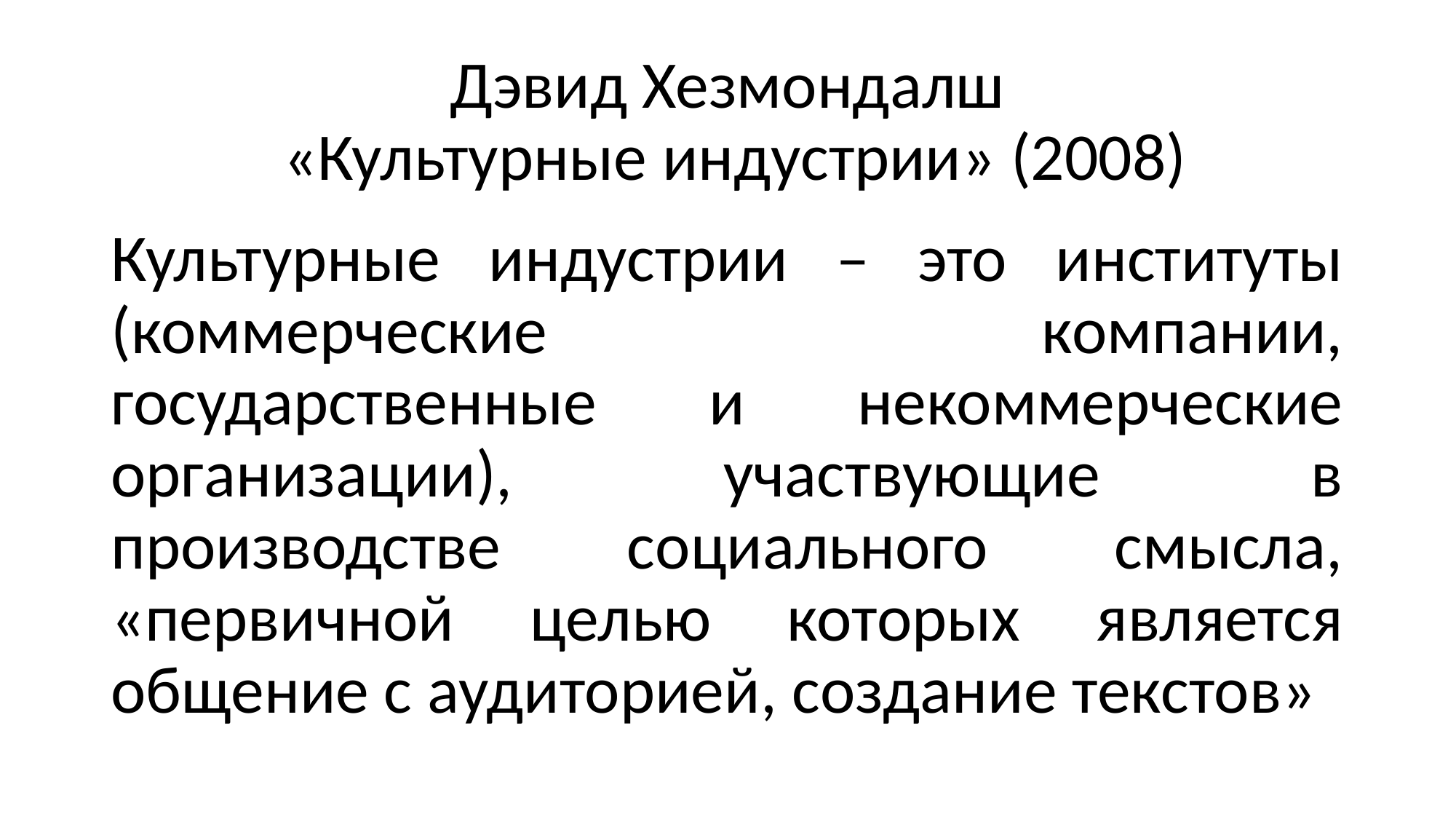

# Дэвид Хезмондалш «Культурные индустрии» (2008)
Культурные индустрии – это институты (коммерческие компании, государственные и некоммерческие организации), участвующие в производстве социального смысла, «первичной целью которых является общение с аудиторией, создание текстов»